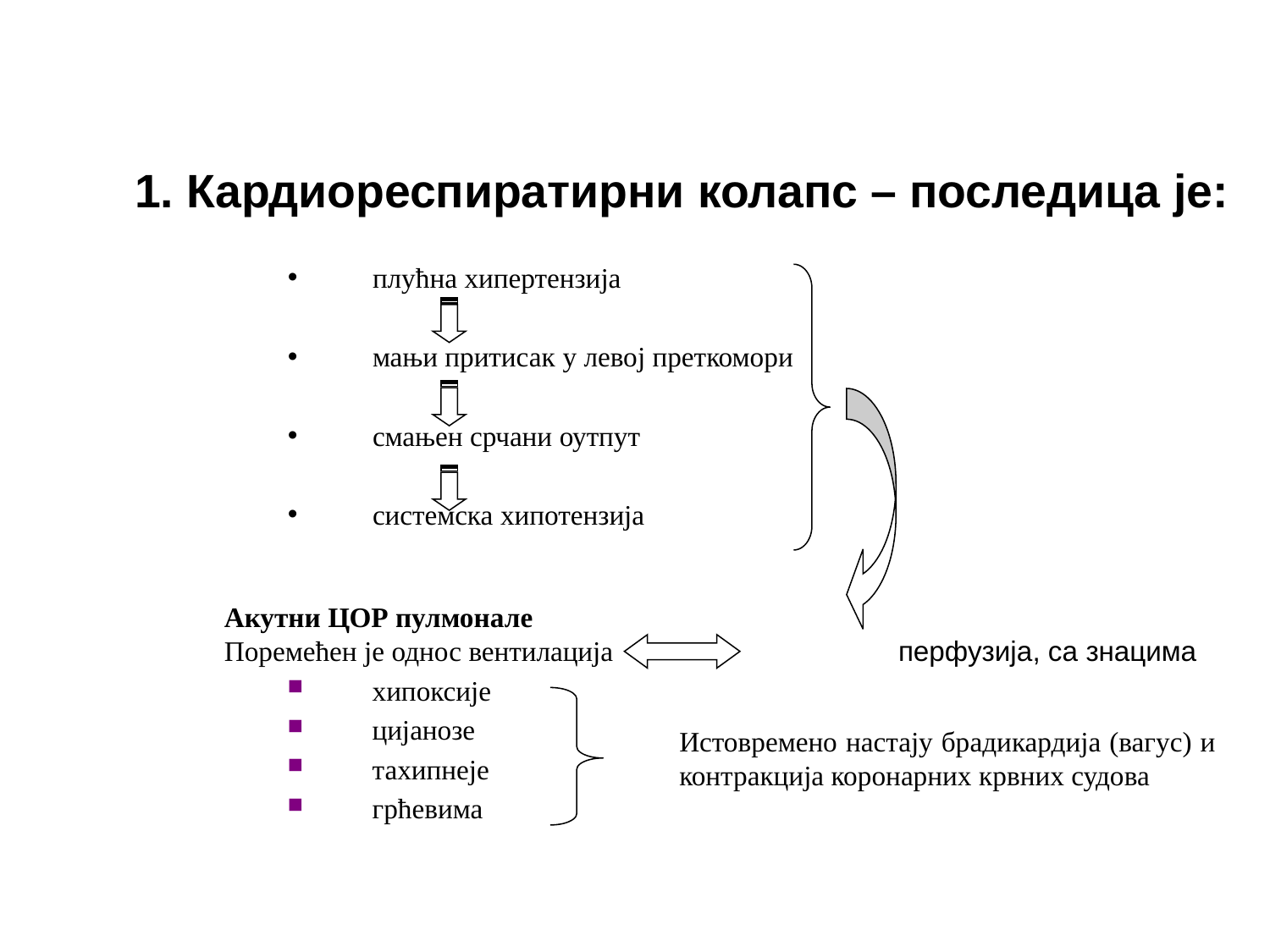

# 1. Кардиореспиратирни колапс – последица је:
плућна хипертензија

мањи притисак у левој преткомори

смањен срчани оутпут

системска хипотензија

	Акутни ЦОР пулмонале
	Поремећен је однос вентилација		     перфузија, са знацима

хипоксије
цијанозе
тахипнеје
грћевима

Истовремено настају брадикардија (вагус) и контракција коронарних крвних судова